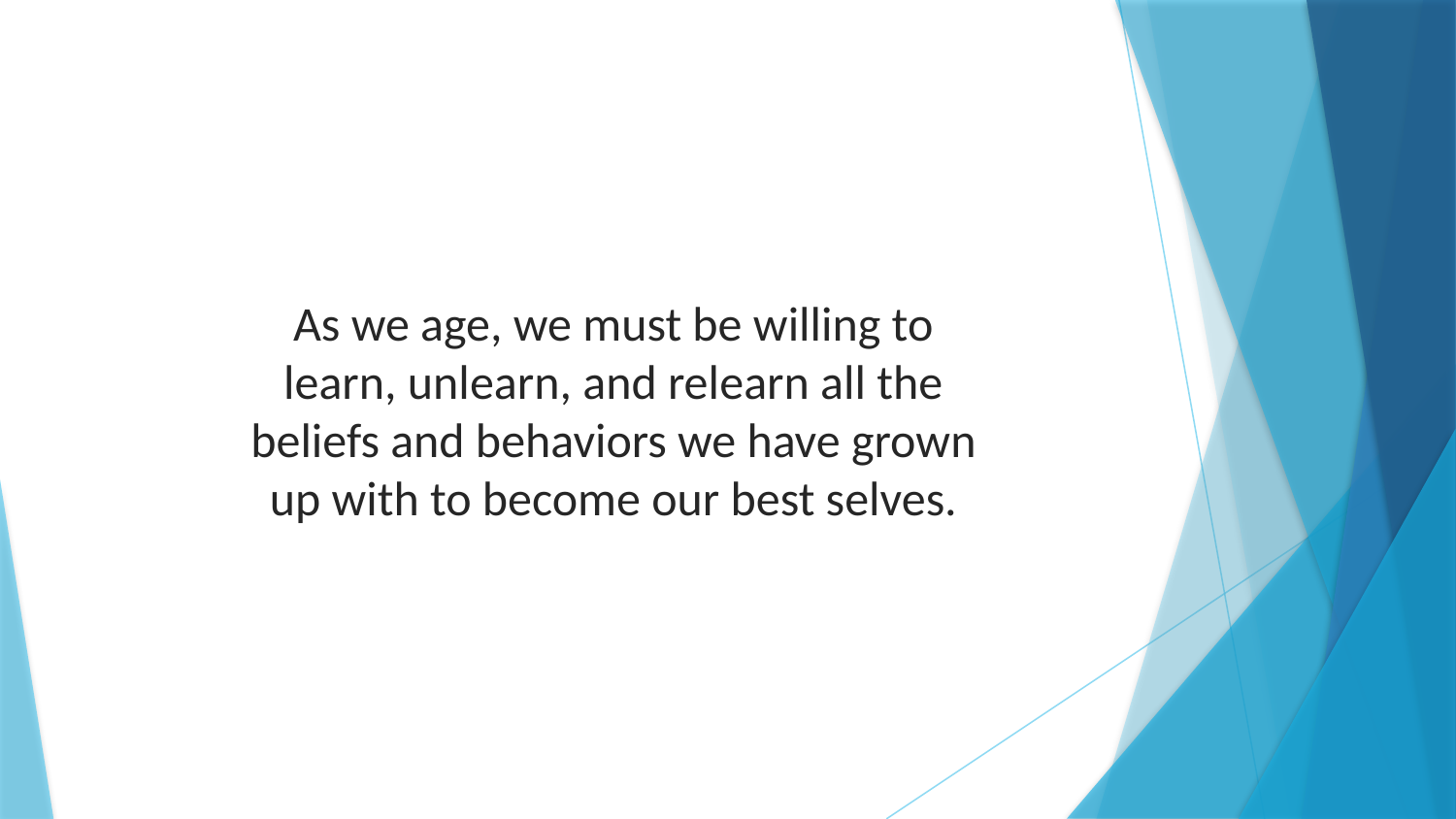

As we age, we must be willing to learn, unlearn, and relearn all the beliefs and behaviors we have grown up with to become our best selves.